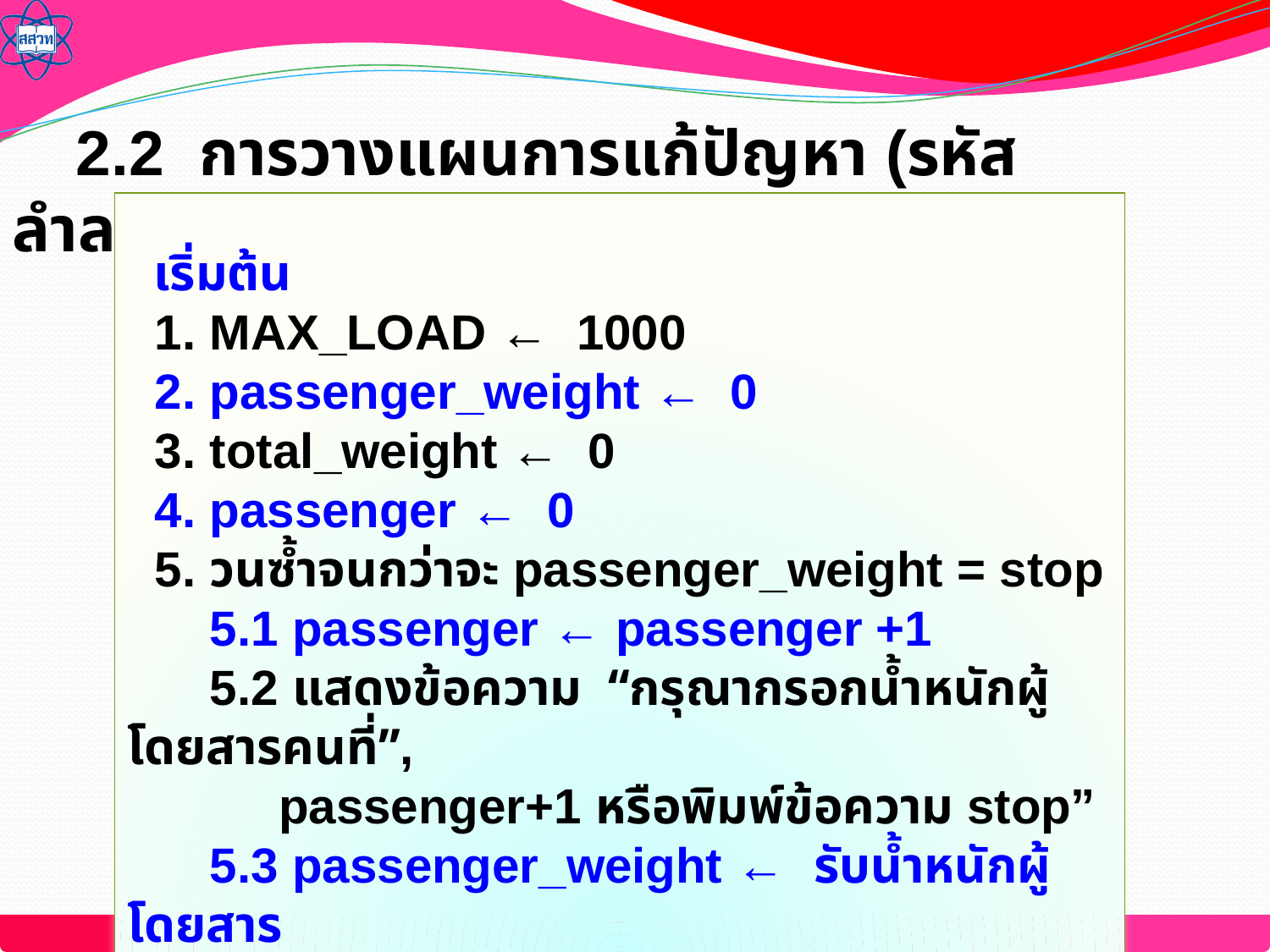

2.2  การวางแผนการแก้ปัญหา (รหัสลำลองหรือผังงาน)

  เริ่มต้น
  1. MAX_LOAD ←  1000
  2. passenger_weight ←  0
  3. total_weight ←  0
  4. passenger ←  0
  5. วนซ้ำจนกว่าจะ passenger_weight = stop
      5.1 passenger ← passenger +1
      5.2 แสดงข้อความ  “กรุณากรอกน้ำหนักผู้โดยสารคนที่”,
           passenger+1 หรือพิมพ์ข้อความ stop”
      5.3 passenger_weight ←  รับน้ำหนักผู้โดยสาร